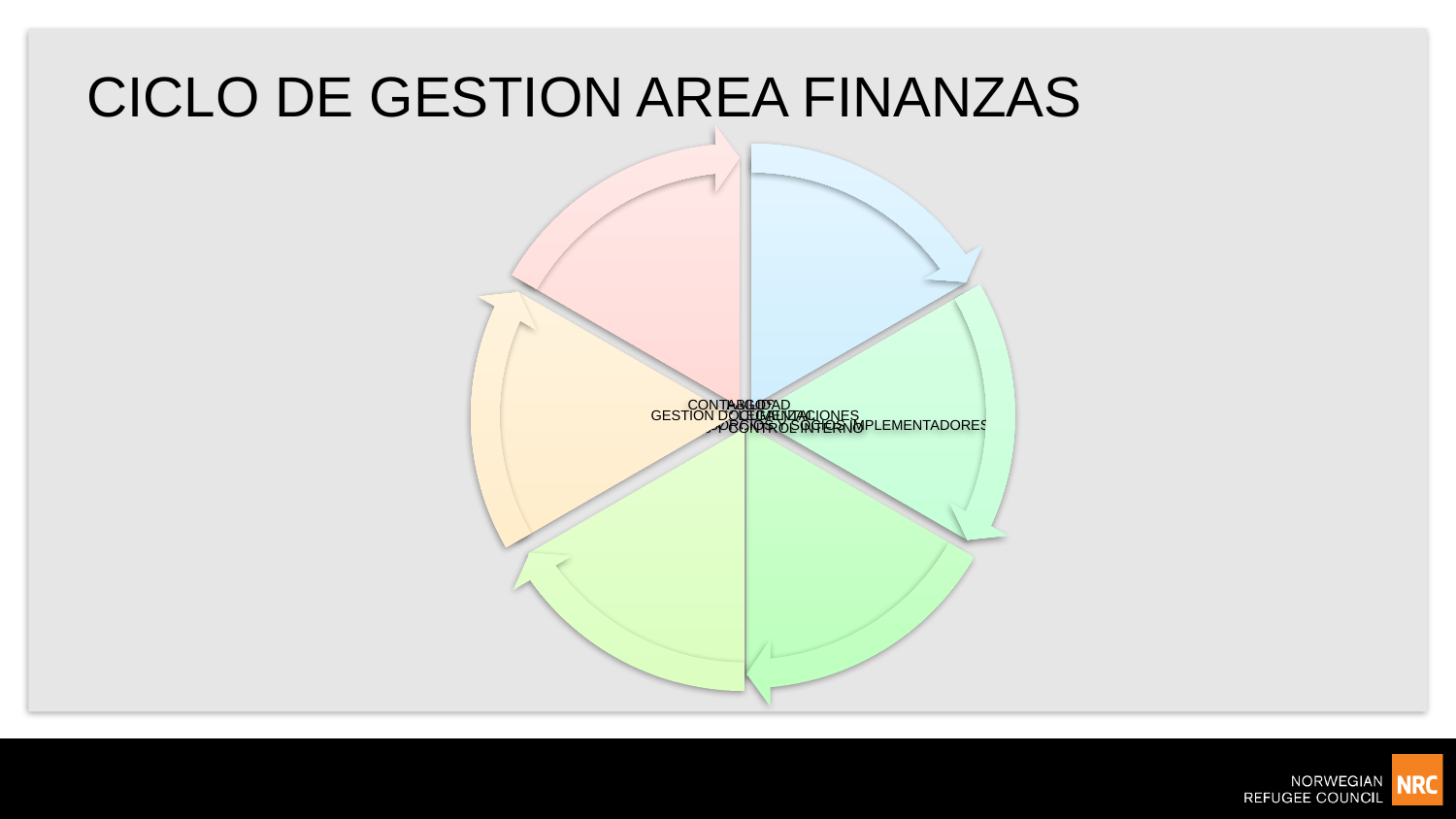

# CICLO DE GESTION AREA FINANZAS
PAGOS
ANTICIPOS Y LEGALIZACIONES
FINANZAS PROYECTOS  -CONSORCIOS Y SOCIOS IMPLEMENTADORES
AUDITORIAS Y CONTROL INTERNO
GESTION DOCUMENTAL
CONTABILIDAD